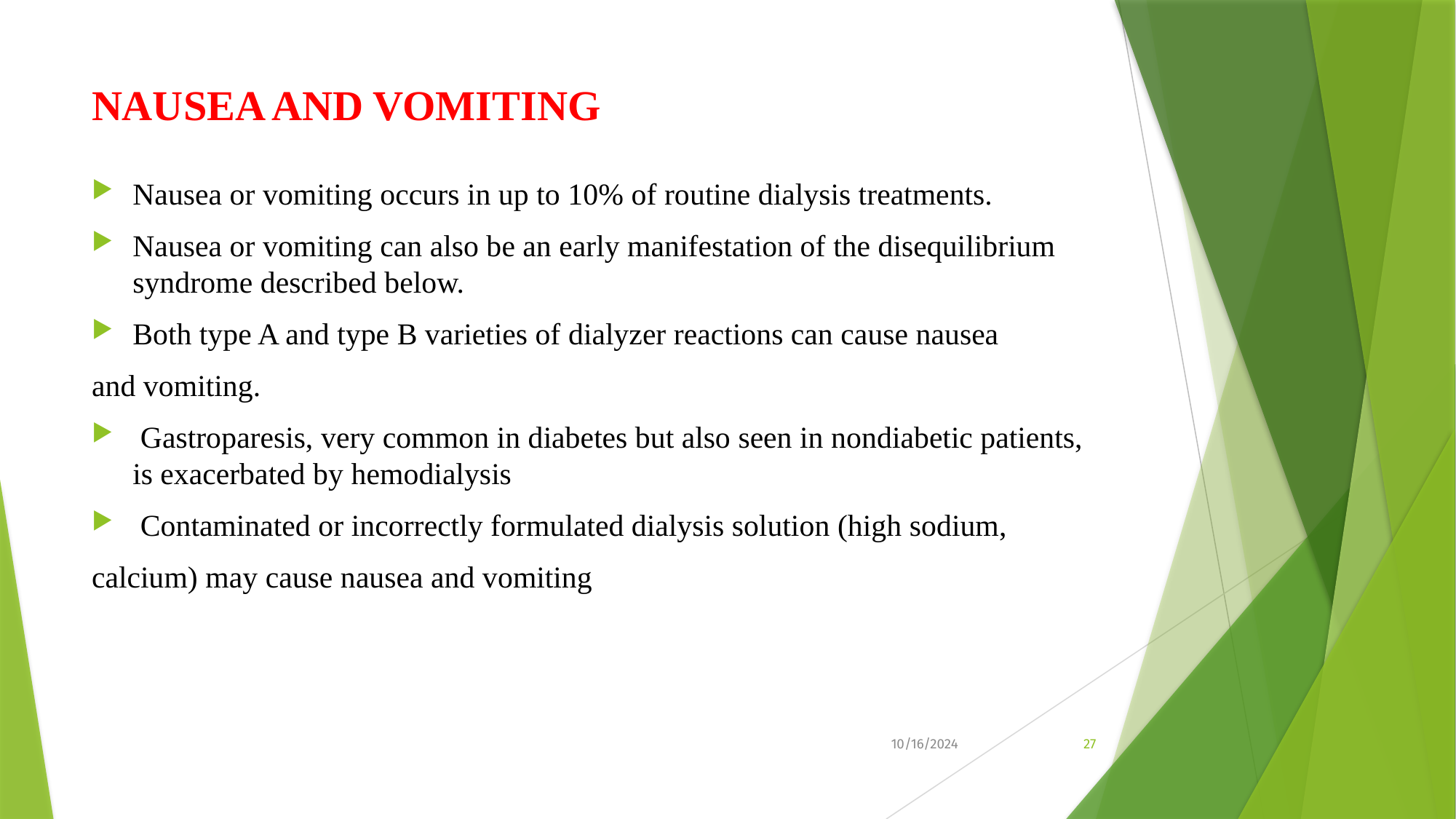

# NAUSEA AND VOMITING
Nausea or vomiting occurs in up to 10% of routine dialysis treatments.
Nausea or vomiting can also be an early manifestation of the disequilibrium syndrome described below.
Both type A and type B varieties of dialyzer reactions can cause nausea
and vomiting.
 Gastroparesis, very common in diabetes but also seen in nondiabetic patients, is exacerbated by hemodialysis
 Contaminated or incorrectly formulated dialysis solution (high sodium,
calcium) may cause nausea and vomiting
10/16/2024
27